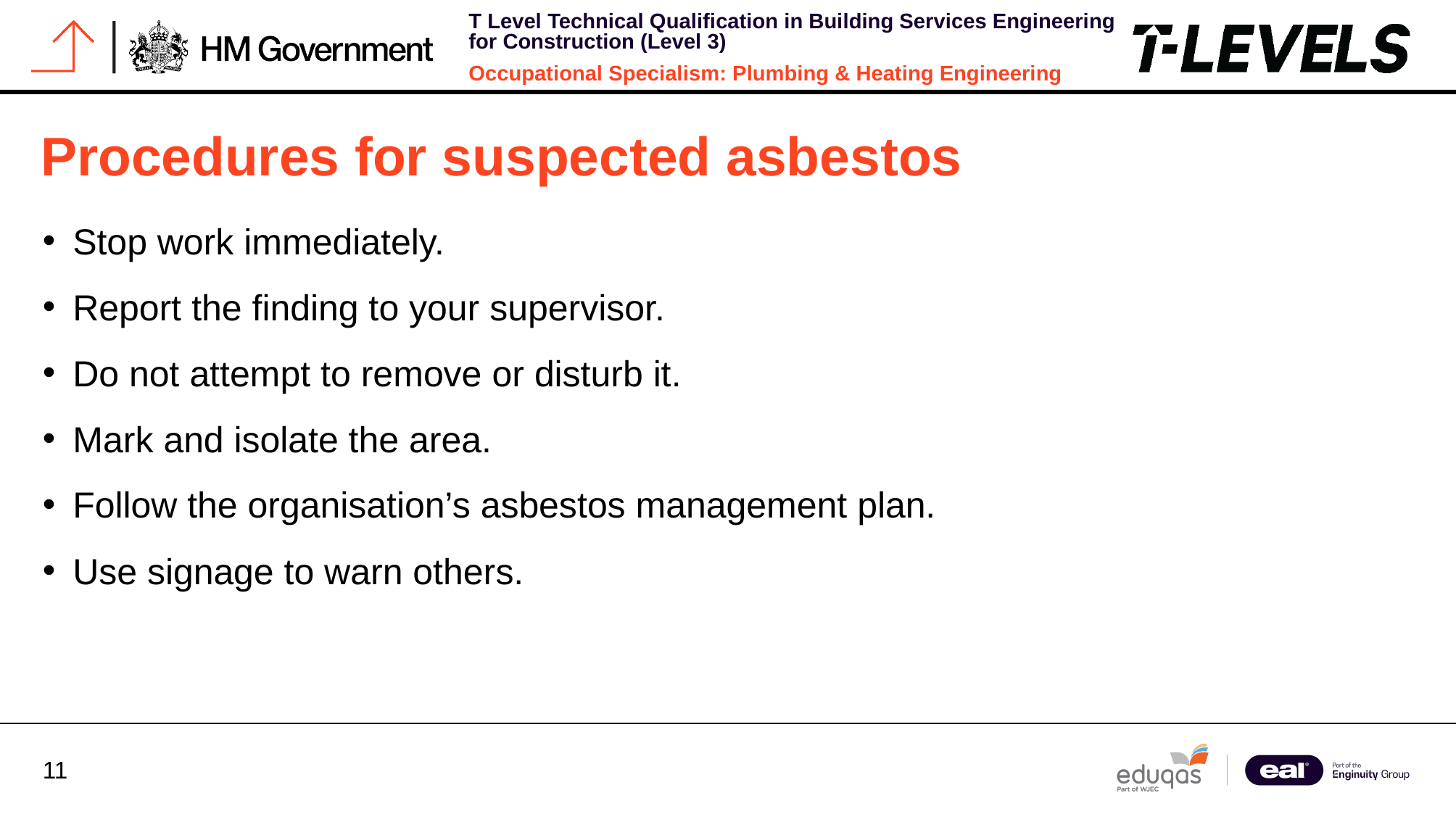

# Procedures for suspected asbestos
Stop work immediately.
Report the finding to your supervisor.
Do not attempt to remove or disturb it.
Mark and isolate the area.
Follow the organisation’s asbestos management plan.
Use signage to warn others.